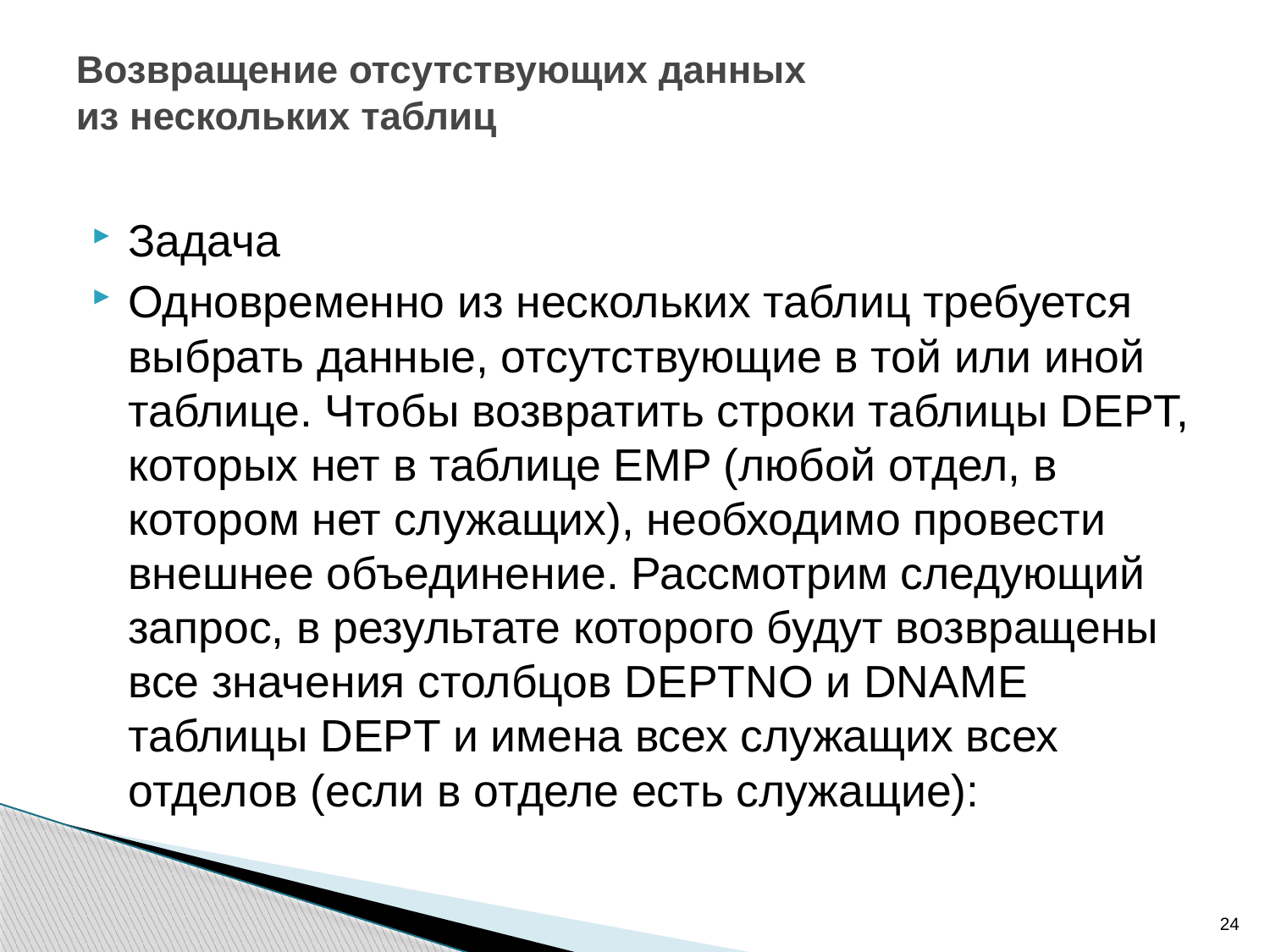

# Возвращение отсутствующих данных из нескольких таблиц
Задача
Одновременно из нескольких таблиц требуется выбрать данные, отсутствующие в той или иной таблице. Чтобы возвратить строки таблицы DEPT, которых нет в таблице EMP (любой отдел, в котором нет служащих), необходимо провести внешнее объединение. Рассмотрим следующий запрос, в результате которого будут возвращены все значения столбцов DEPTNO и DNAME таблицы DEPT и имена всех служащих всех отделов (если в отделе есть служащие):
24